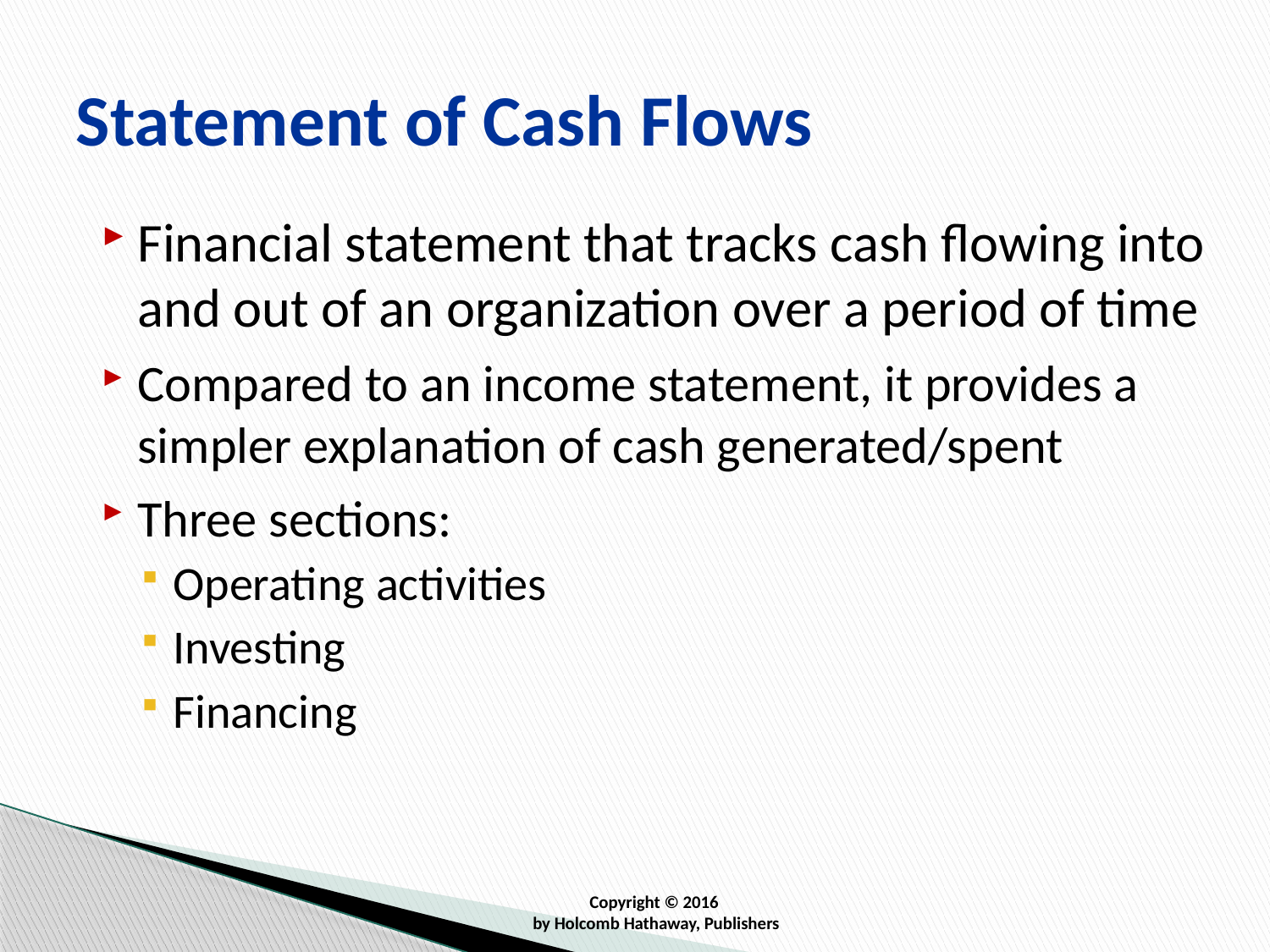

# Statement of Cash Flows
Financial statement that tracks cash flowing into and out of an organization over a period of time
Compared to an income statement, it provides a simpler explanation of cash generated/spent
Three sections:
Operating activities
Investing
Financing
Copyright © 2016
by Holcomb Hathaway, Publishers